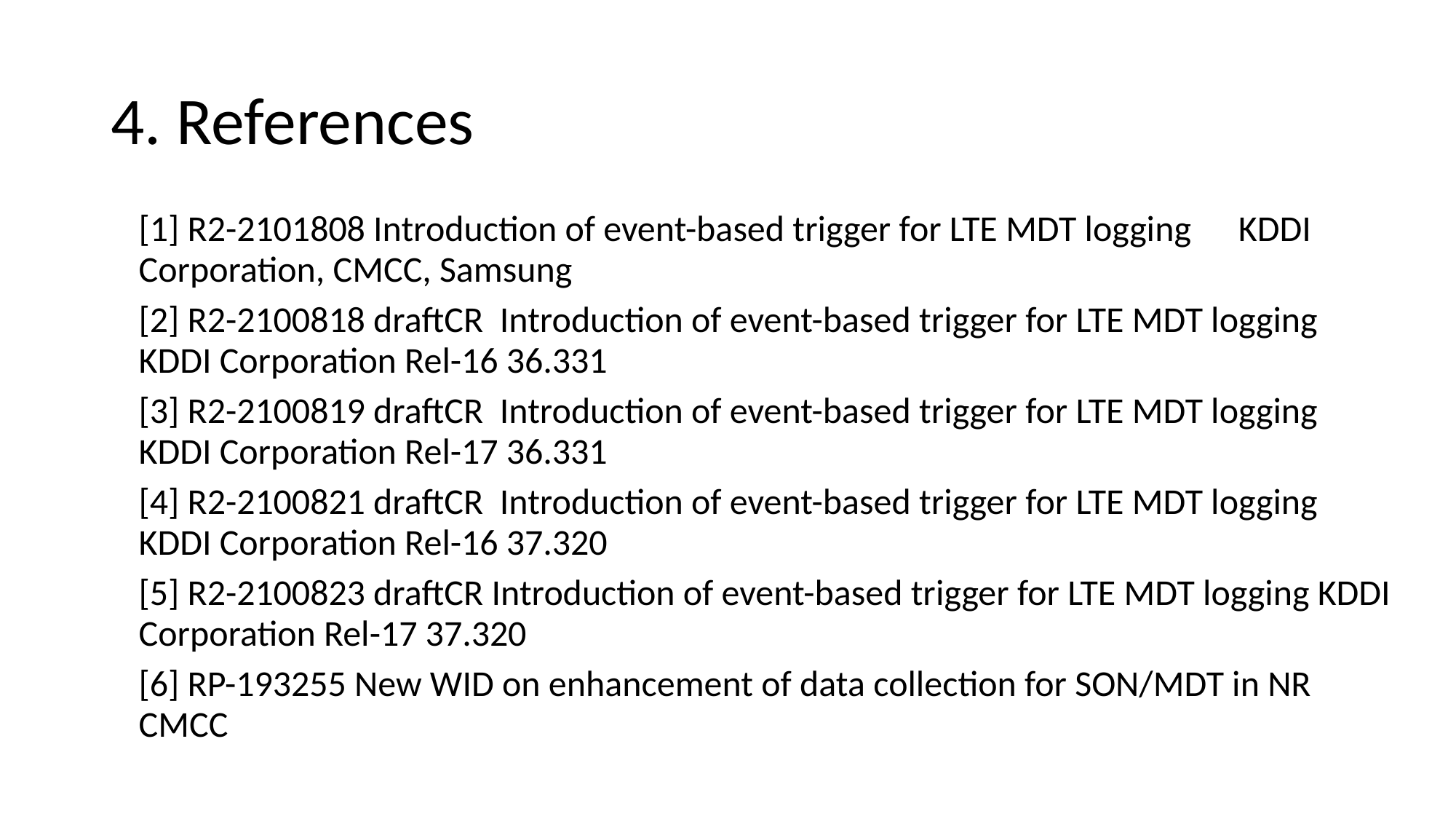

# 4. References
[1] R2-2101808 Introduction of event-based trigger for LTE MDT logging	 KDDI Corporation, CMCC, Samsung
[2] R2-2100818 draftCR  Introduction of event-based trigger for LTE MDT logging KDDI Corporation Rel-16 36.331
[3] R2-2100819 draftCR  Introduction of event-based trigger for LTE MDT logging KDDI Corporation Rel-17 36.331
[4] R2-2100821 draftCR  Introduction of event-based trigger for LTE MDT logging KDDI Corporation Rel-16 37.320
[5] R2-2100823 draftCR Introduction of event-based trigger for LTE MDT logging KDDI Corporation Rel-17 37.320
[6] RP-193255 New WID on enhancement of data collection for SON/MDT in NR CMCC